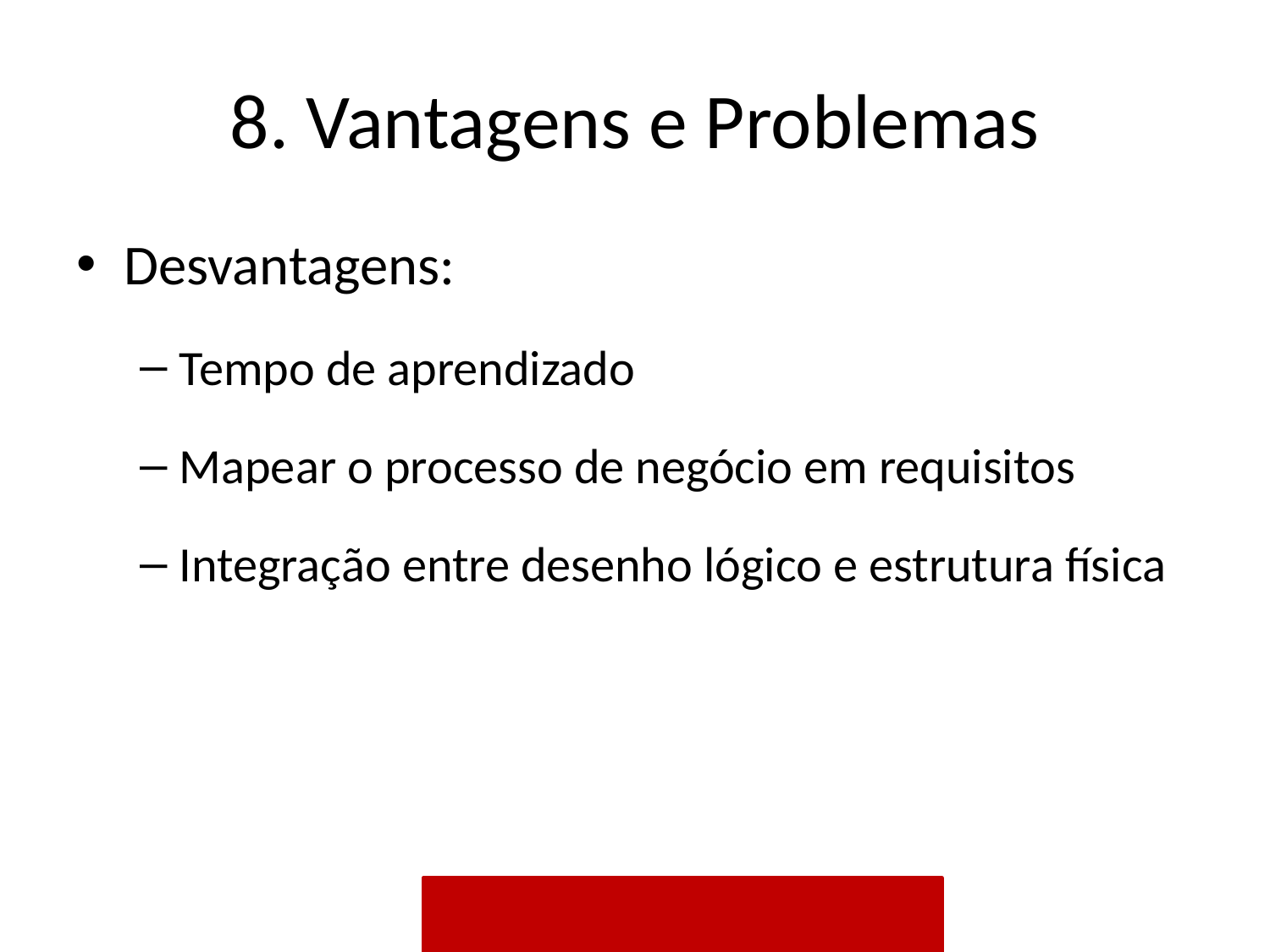

# 8. Vantagens e Problemas
Desvantagens:
Tempo de aprendizado
Mapear o processo de negócio em requisitos
Integração entre desenho lógico e estrutura física